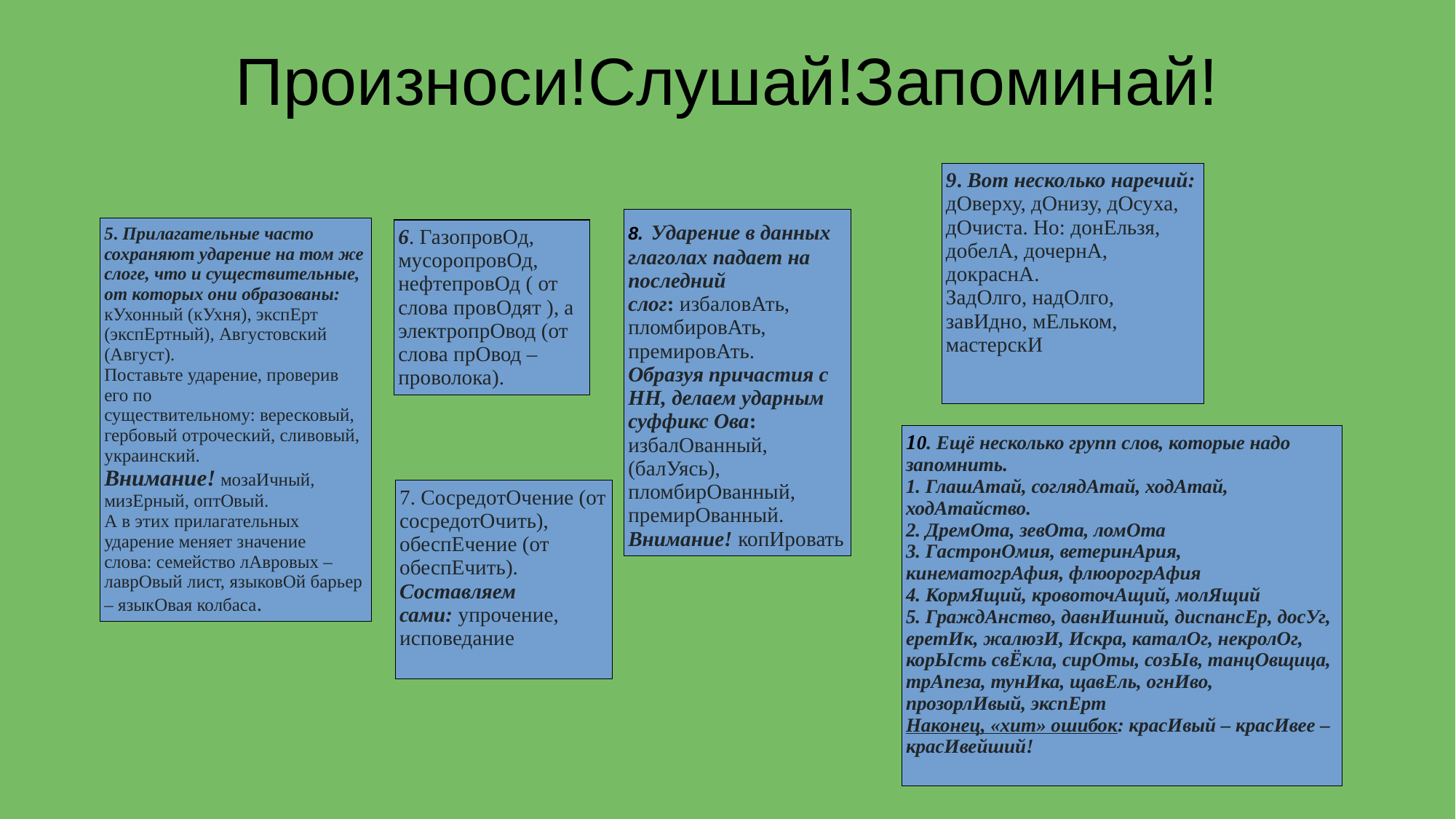

# Произноси!Слушай!Запоминай!
| 9. Вот несколько наречий: дОверху, дОнизу, дОсуха, дОчиста. Но: донЕльзя, добелА, дочернА, докраснА. ЗадОлго, надОлго, завИдно, мЕльком, мастерскИ |
| --- |
| 8. Ударение в данных глаголах падает на последний слог: избаловАть, пломбировАть, премировАть. Образуя причастия с НН, делаем ударным суффикс Ова:  избалОванный, (балУясь), пломбирОванный, премирОванный. Внимание! копИровать |
| --- |
| 5. Прилагательные часто сохраняют ударение на том же слоге, что и существительные, от которых они образованы: кУхонный (кУхня), экспЕрт (экспЕртный), Августовский (Август). Поставьте ударение, проверив его по существительному: вересковый, гербовый отроческий, сливовый, украинский. Внимание! мозаИчный, мизЕрный, оптОвый. А в этих прилагательных ударение меняет значение слова: семейство лАвровых – лаврОвый лист, языковОй барьер – языкОвая колбаса. |
| --- |
| 6. ГазопровОд, мусоропровОд, нефтепровОд ( от слова провОдят ), а электропрОвод (от слова прОвод – проволока). |
| --- |
| 10. Ещё несколько групп слов, которые надо запомнить. 1. ГлашАтай, соглядАтай, ходАтай, ходАтайство. 2. ДремОта, зевОта, ломОта 3. ГастронОмия, ветеринАрия, кинематогрАфия, флюорогрАфия 4. КормЯщий, кровоточАщий, молЯщий 5. ГраждАнство, давнИшний, диспансЕр, досУг, еретИк, жалюзИ, Искра, каталОг, некролОг, корЫсть свЁкла, сирОты, созЫв, танцОвщица, трАпеза, тунИка, щавЕль, огнИво, прозорлИвый, экспЕрт Наконец, «хит» ошибок: красИвый – красИвее – красИвейший! |
| --- |
| 7. СосредотОчение (от сосредотОчить), обеспЕчение (от обеспЕчить). Составляем сами: упрочение, исповедание |
| --- |